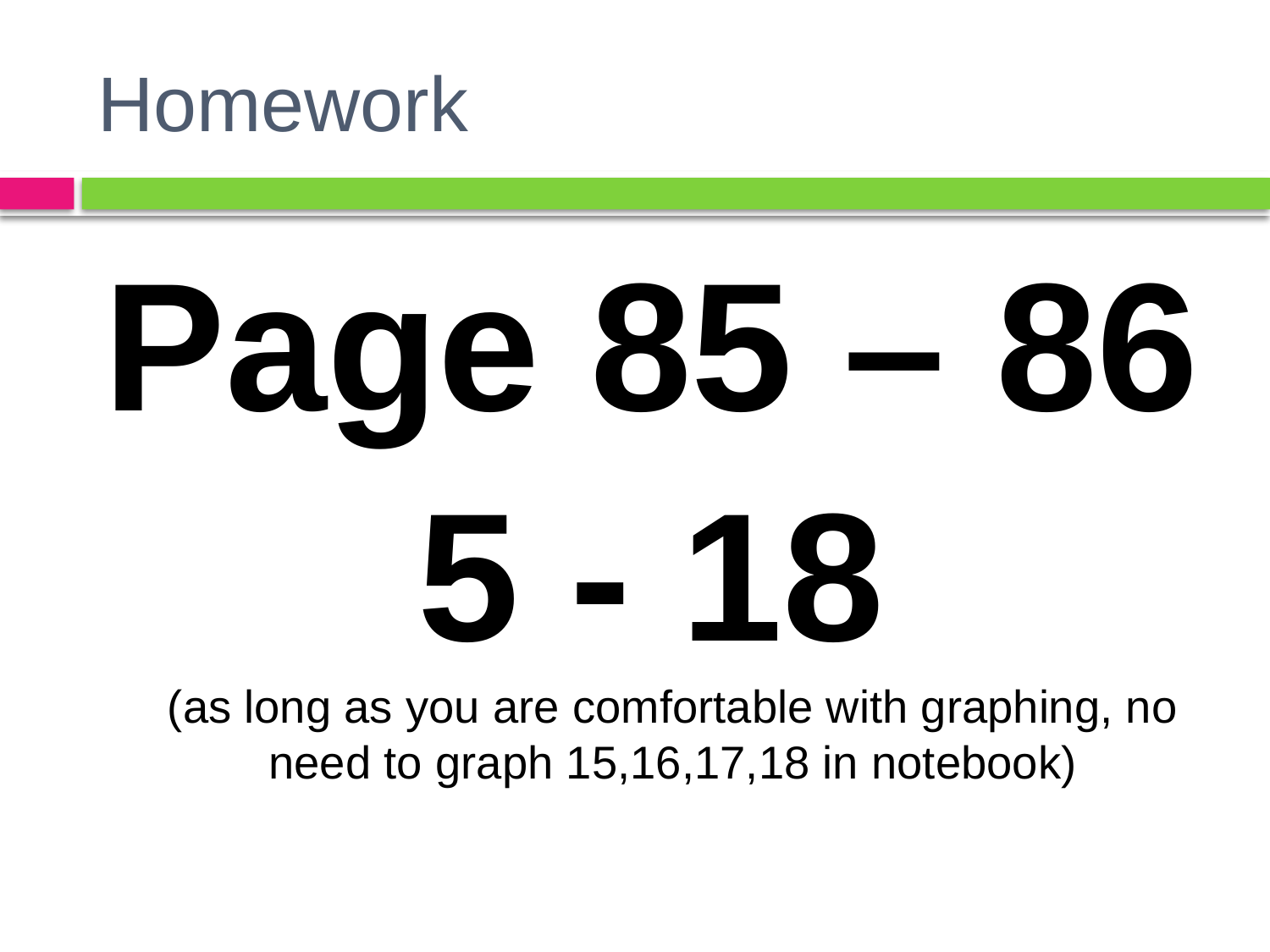

# Homework
Page 85 – 86
5 - 18
(as long as you are comfortable with graphing, no need to graph 15,16,17,18 in notebook)